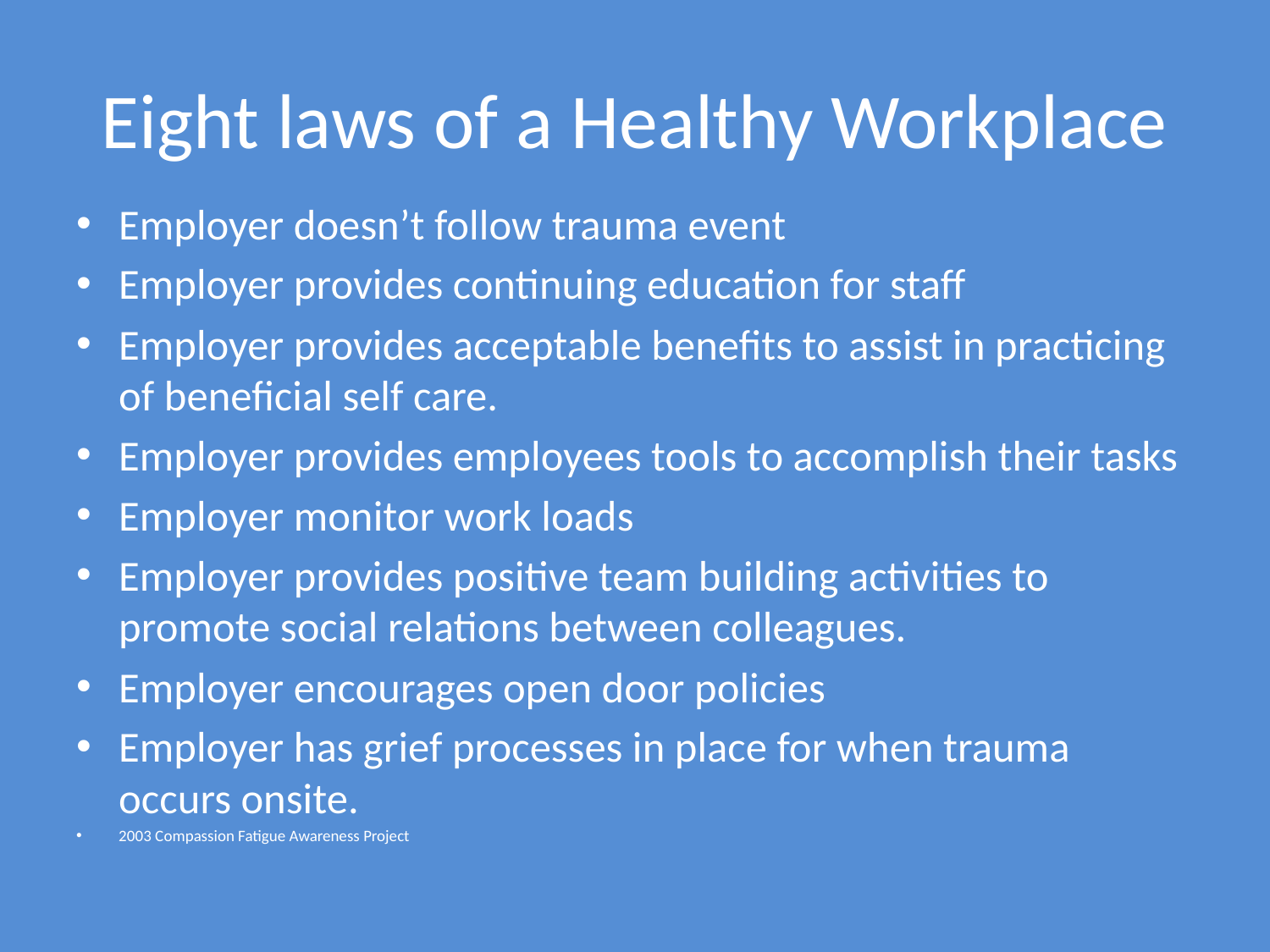

# Eight laws of a Healthy Workplace
Employer doesn’t follow trauma event
Employer provides continuing education for staff
Employer provides acceptable benefits to assist in practicing of beneficial self care.
Employer provides employees tools to accomplish their tasks
Employer monitor work loads
Employer provides positive team building activities to promote social relations between colleagues.
Employer encourages open door policies
Employer has grief processes in place for when trauma occurs onsite.
2003 Compassion Fatigue Awareness Project